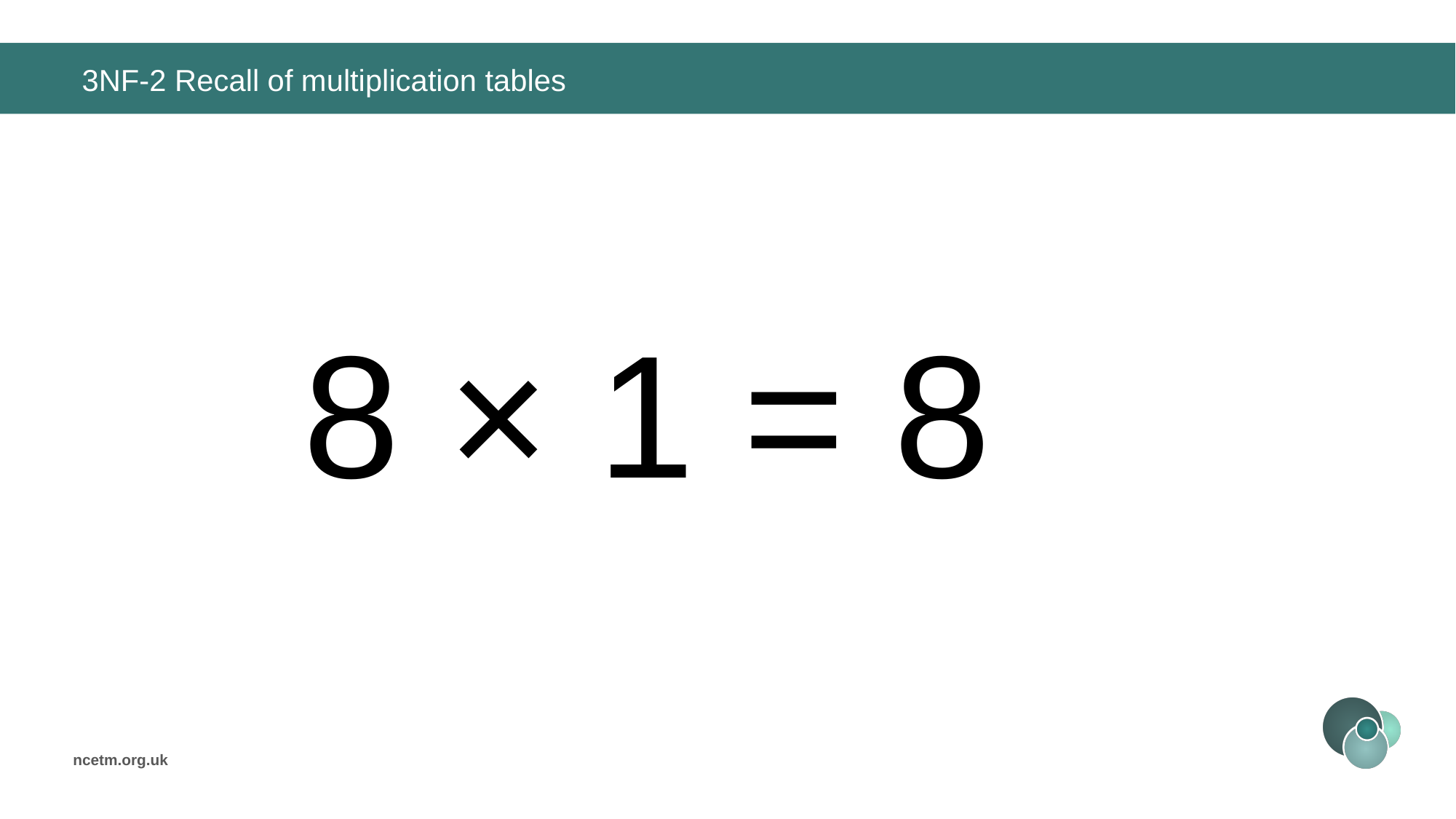

# 3NF-2 Recall of multiplication tables
8 × 1 =
8